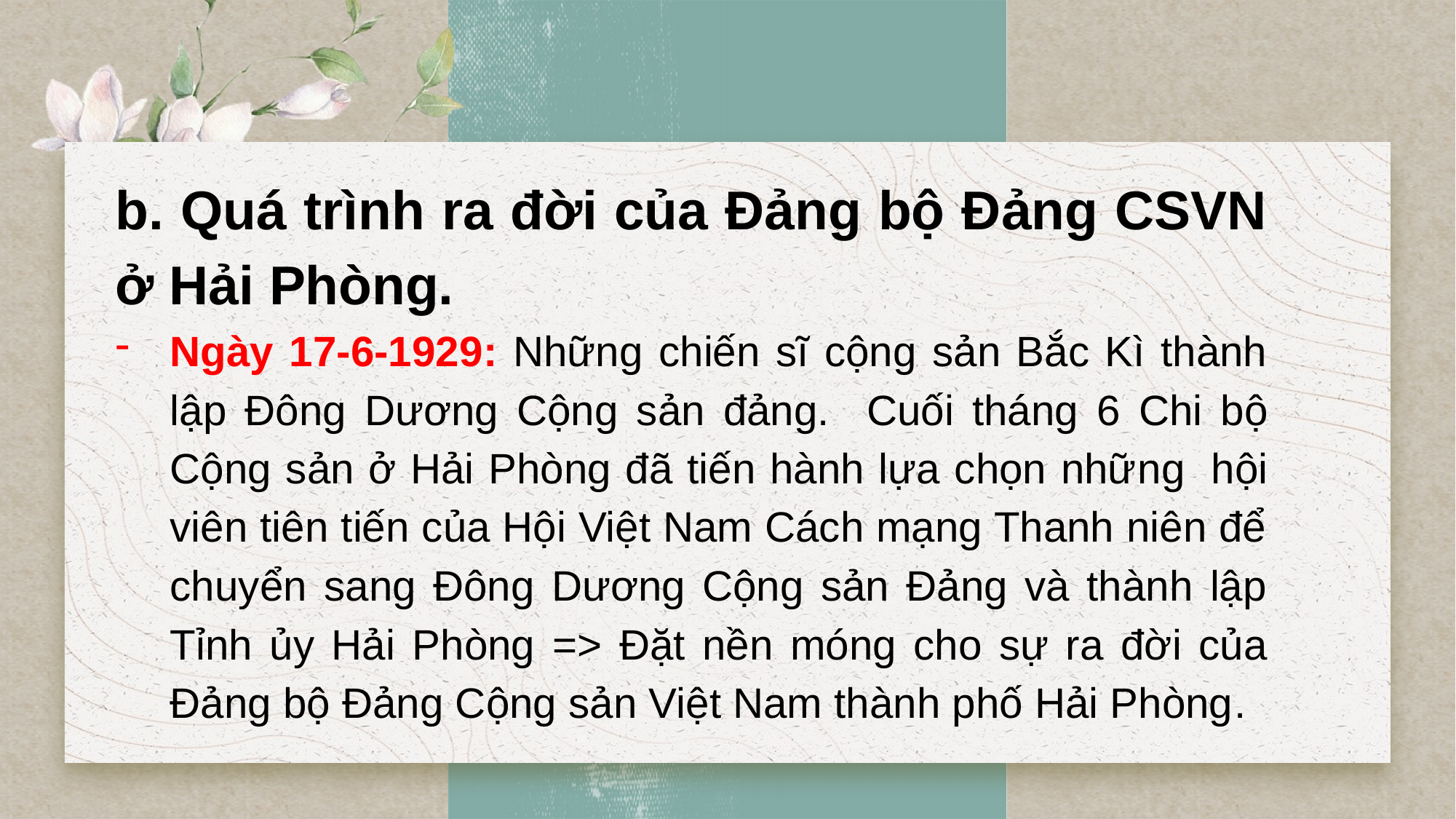

b. Quá trình ra đời của Đảng bộ Đảng CSVN ở Hải Phòng.
Ngày 17-6-1929: Những chiến sĩ cộng sản Bắc Kì thành lập Đông Dương Cộng sản đảng.  Cuối tháng 6 Chi bộ Cộng sản ở Hải Phòng đã tiến hành lựa chọn những  hội viên tiên tiến của Hội Việt Nam Cách mạng Thanh niên để chuyển sang Đông Dương Cộng sản Đảng và thành lập Tỉnh ủy Hải Phòng => Đặt nền móng cho sự ra đời của Đảng bộ Đảng Cộng sản Việt Nam thành phố Hải Phòng.